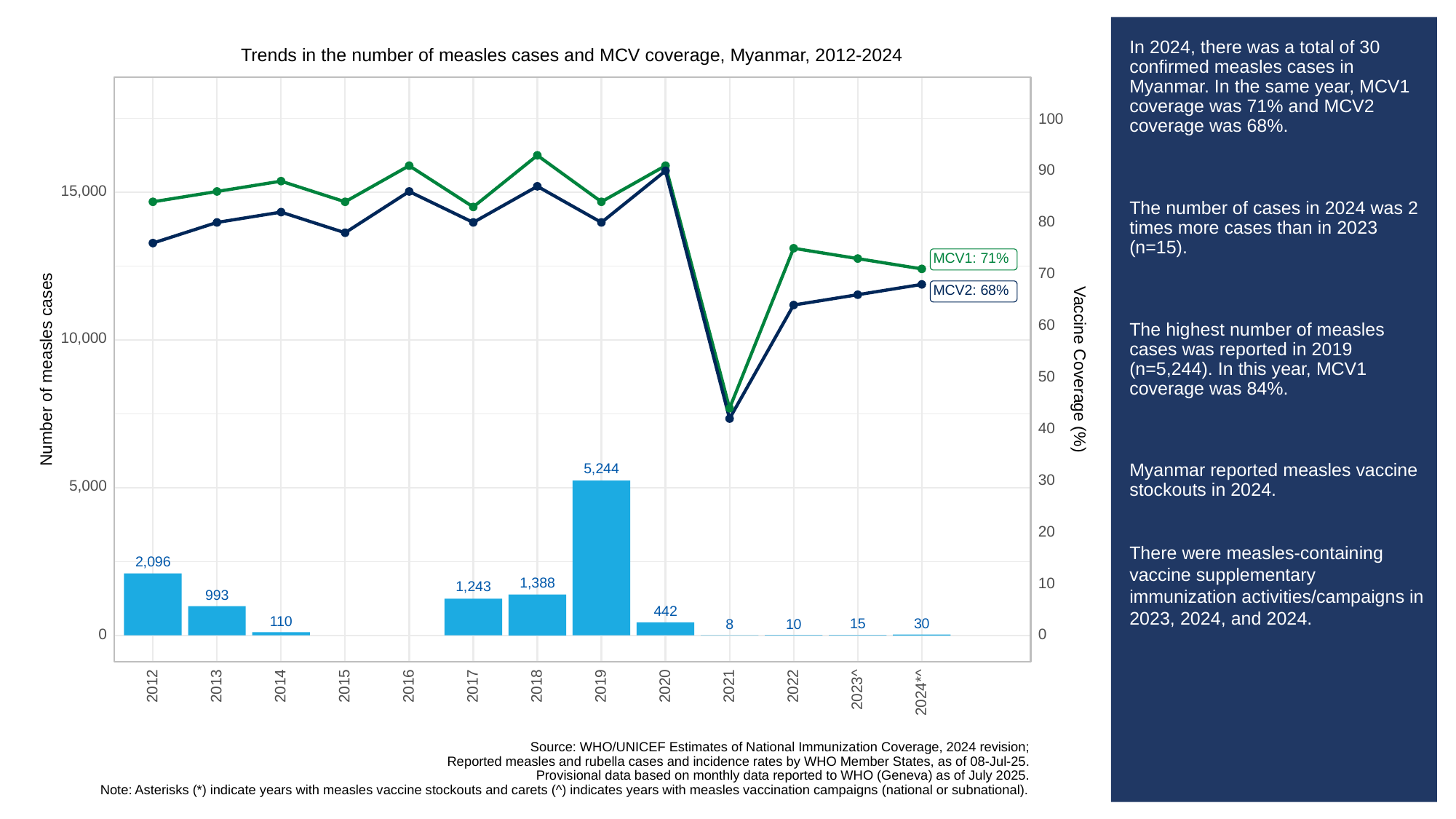

# In 2024, there was a total of 30 confirmed measles cases in Myanmar. In the same year, MCV1 coverage was 71% and MCV2 coverage was 68%.

The number of cases in 2024 was 2 times more cases than in 2023 (n=15).

The highest number of measles cases was reported in 2019 (n=5,244). In this year, MCV1 coverage was 84%.

Myanmar reported measles vaccine stockouts in 2024.

There were measles-containing vaccine supplementary immunization activities/campaigns in 2023, 2024, and 2024.

Trends in the number of measles cases and MCV coverage, Myanmar, 2012-2024

100

90

15,000

80

MCV1: 71%

70

MCV2: 68%

60
10,000

Vaccine Coverage (%)
Number of measles cases
50

40
5,244
30
5,000

20
2,096

1,388
10
1,243
993

442
110
30
15
10
8

0
0

2013
2012
2014
2015
2016
2017
2018
2019
2020
2021
2022
2023^
2024*^
Source: WHO/UNICEF Estimates of National Immunization Coverage, 2024 revision;
Reported measles and rubella cases and incidence rates by WHO Member States, as of 08-Jul-25.
Provisional data based on monthly data reported to WHO (Geneva) as of July 2025.
Note: Asterisks (*) indicate years with measles vaccine stockouts and carets (^) indicates years with measles vaccination campaigns (national or subnational).